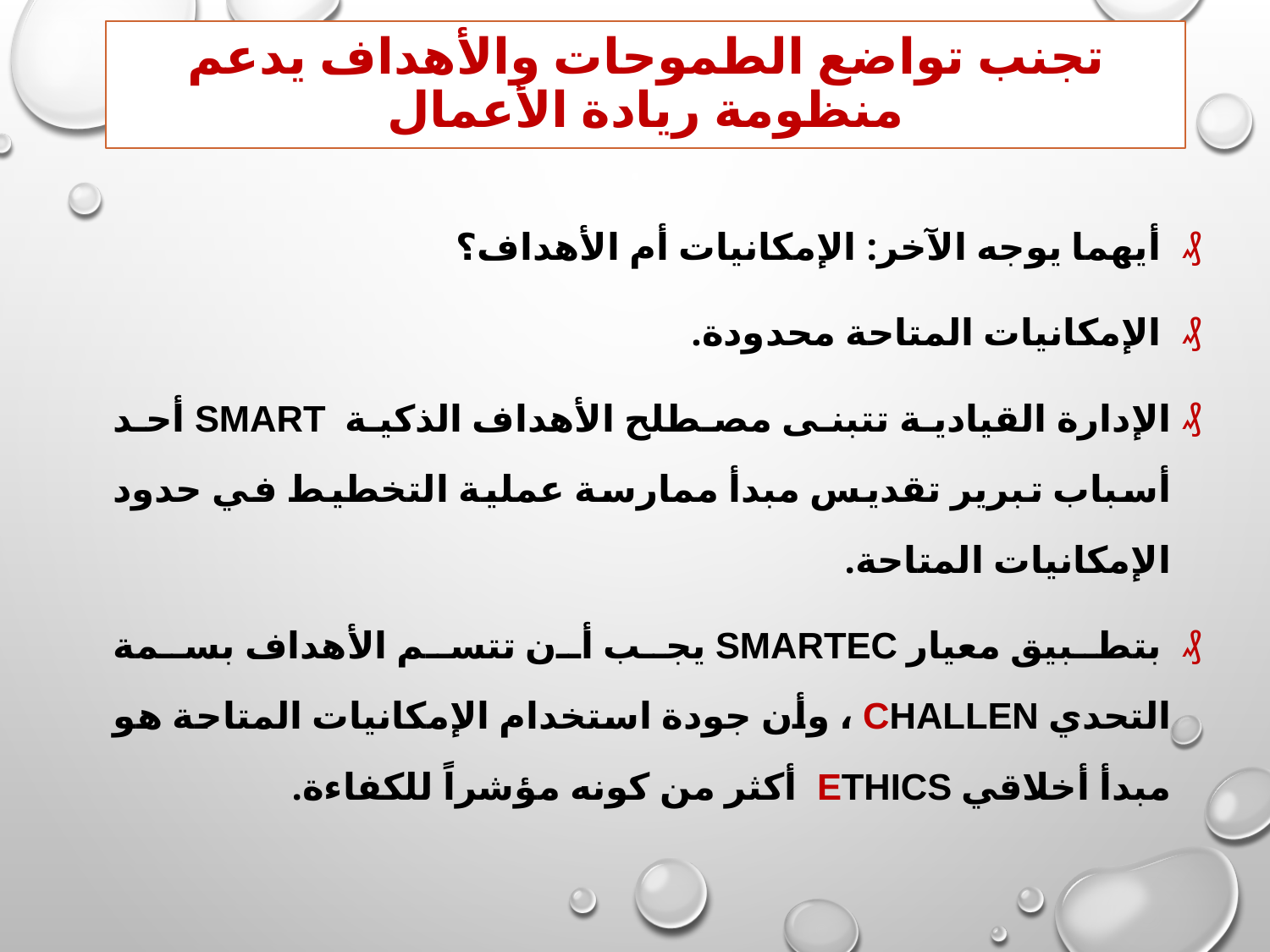

# تجنب تواضع الطموحات والأهداف يدعم منظومة ريادة الأعمال
 أيهما يوجه الآخر: الإمكانيات أم الأهداف؟
 الإمكانيات المتاحة محدودة.
الإدارة القيادية تتبنى مصطلح الأهداف الذكية  smart أحد أسباب تبرير تقديس مبدأ ممارسة عملية التخطيط في حدود الإمكانيات المتاحة.
 بتطبيق معيار smartec يجب أن تتسم الأهداف بسمة التحدي challen ، وأن جودة استخدام الإمكانيات المتاحة هو مبدأ أخلاقي ethics  أكثر من كونه مؤشراً للكفاءة.